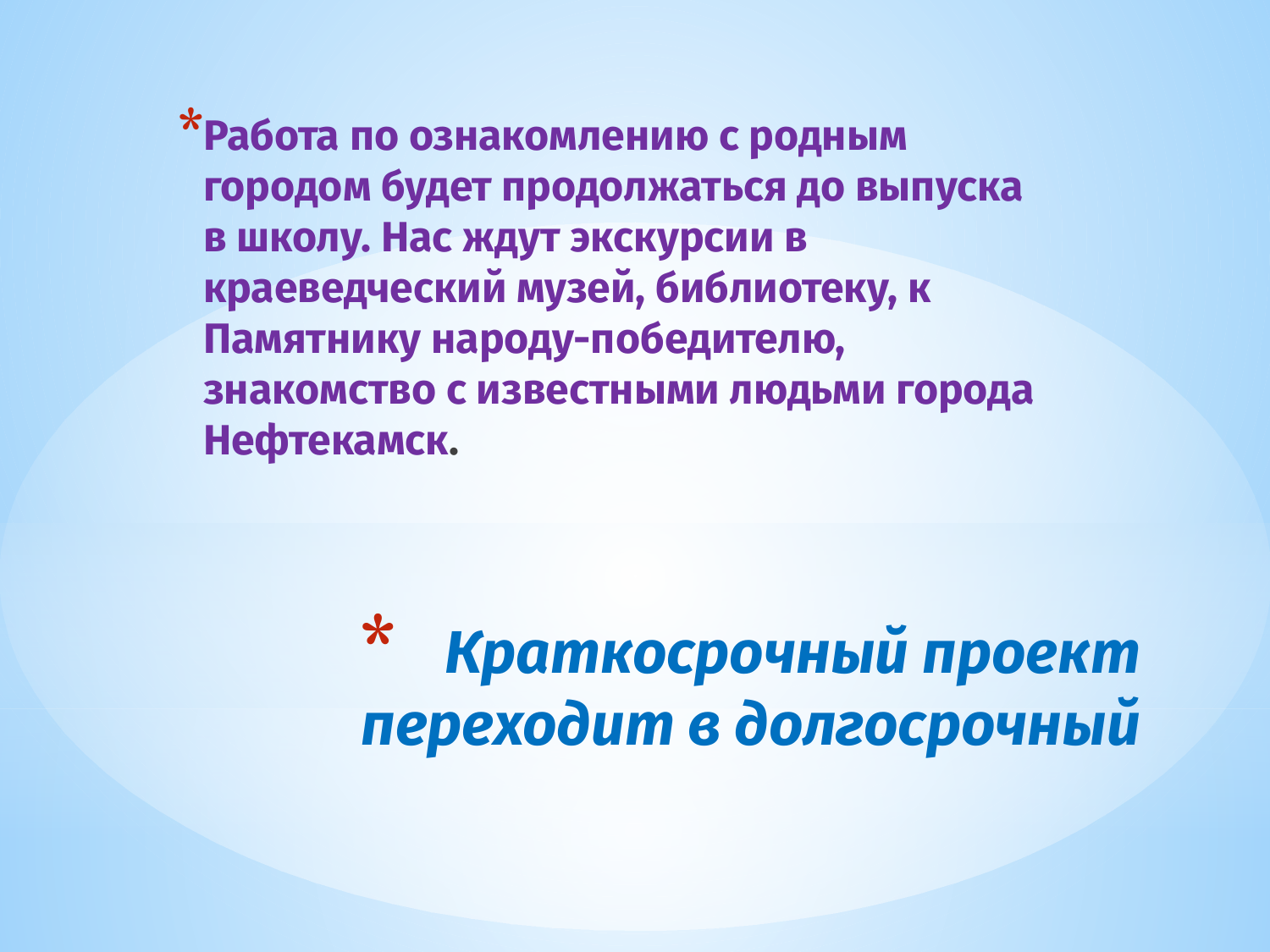

Работа по ознакомлению с родным городом будет продолжаться до выпуска в школу. Нас ждут экскурсии в краеведческий музей, библиотеку, к Памятнику народу-победителю, знакомство с известными людьми города Нефтекамск.
# Краткосрочный проект переходит в долгосрочный